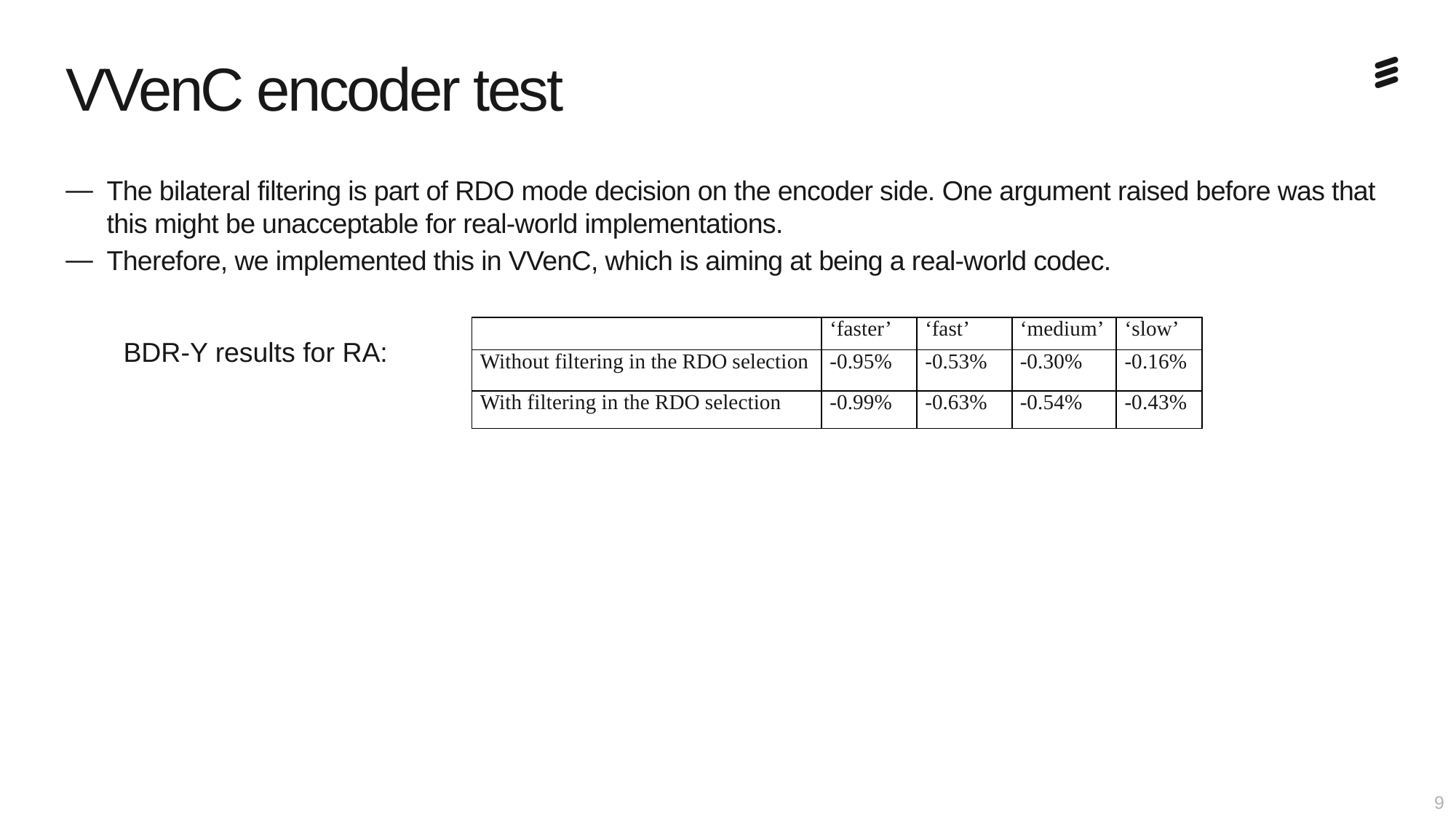

# VVenC encoder test
The bilateral filtering is part of RDO mode decision on the encoder side. One argument raised before was that this might be unacceptable for real-world implementations.
Therefore, we implemented this in VVenC, which is aiming at being a real-world codec.

|  | ‘faster’ | ‘fast’ | ‘medium’ | ‘slow’ |
| --- | --- | --- | --- | --- |
| Without filtering in the RDO selection | -0.95% | -0.53% | -0.30% | -0.16% |
| With filtering in the RDO selection | -0.99% | -0.63% | -0.54% | -0.43% |
BDR-Y results for RA:
9